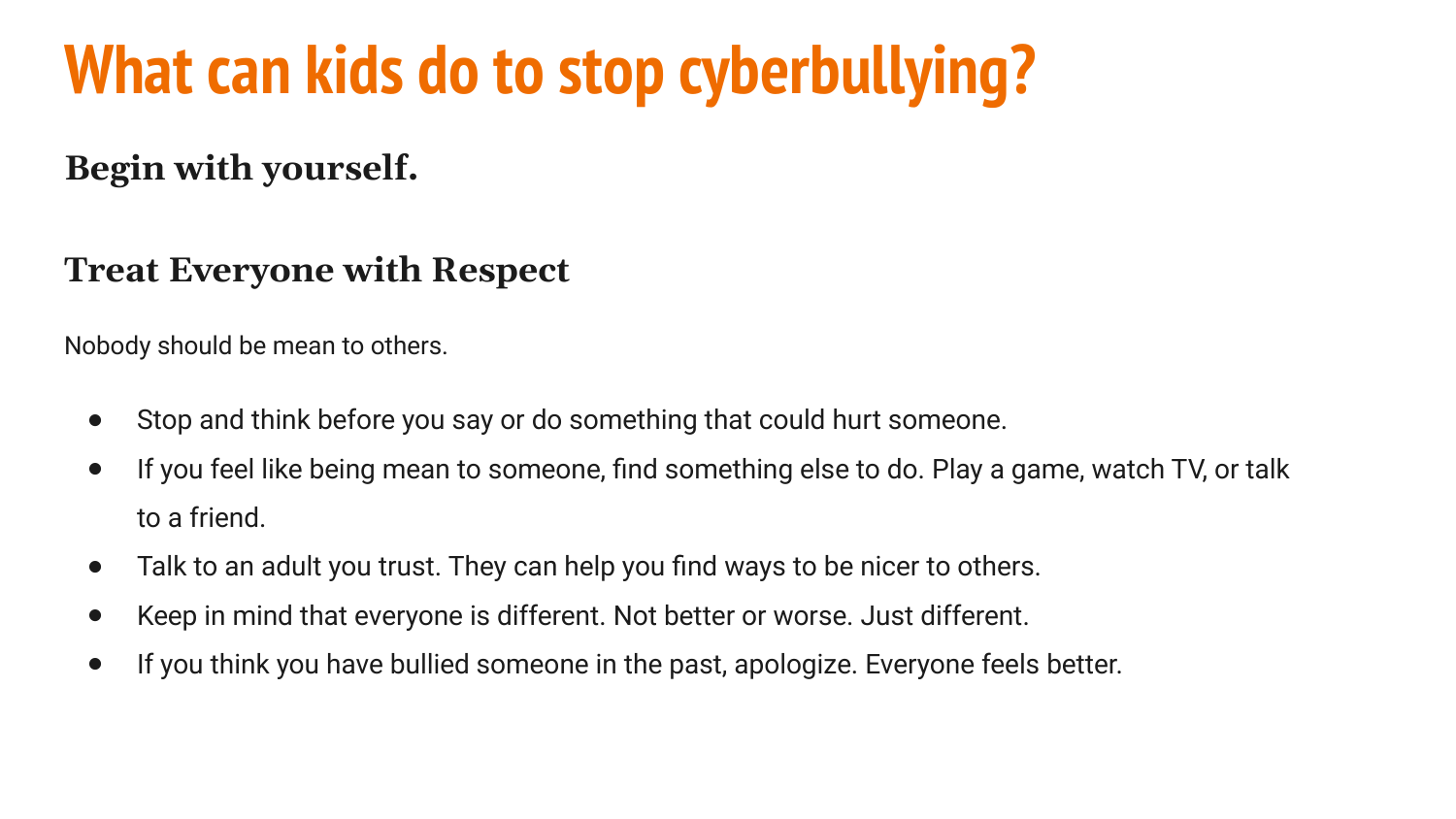

# What can kids do to stop cyberbullying?
Begin with yourself.
Treat Everyone with Respect
Nobody should be mean to others.
Stop and think before you say or do something that could hurt someone.
If you feel like being mean to someone, find something else to do. Play a game, watch TV, or talk to a friend.
Talk to an adult you trust. They can help you find ways to be nicer to others.
Keep in mind that everyone is different. Not better or worse. Just different.
If you think you have bullied someone in the past, apologize. Everyone feels better.